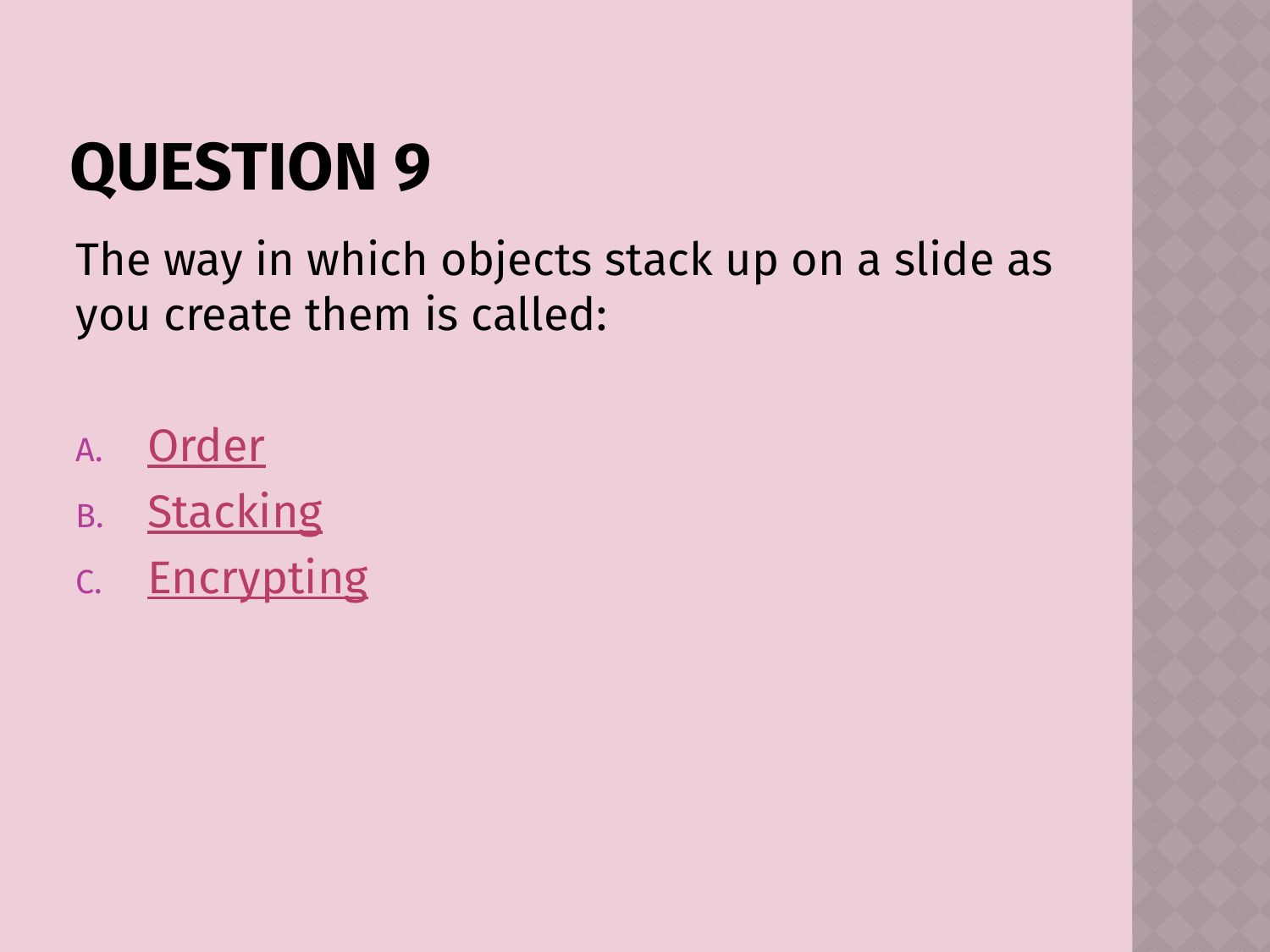

# Question 9
The way in which objects stack up on a slide as you create them is called:

Order
Stacking
Encrypting